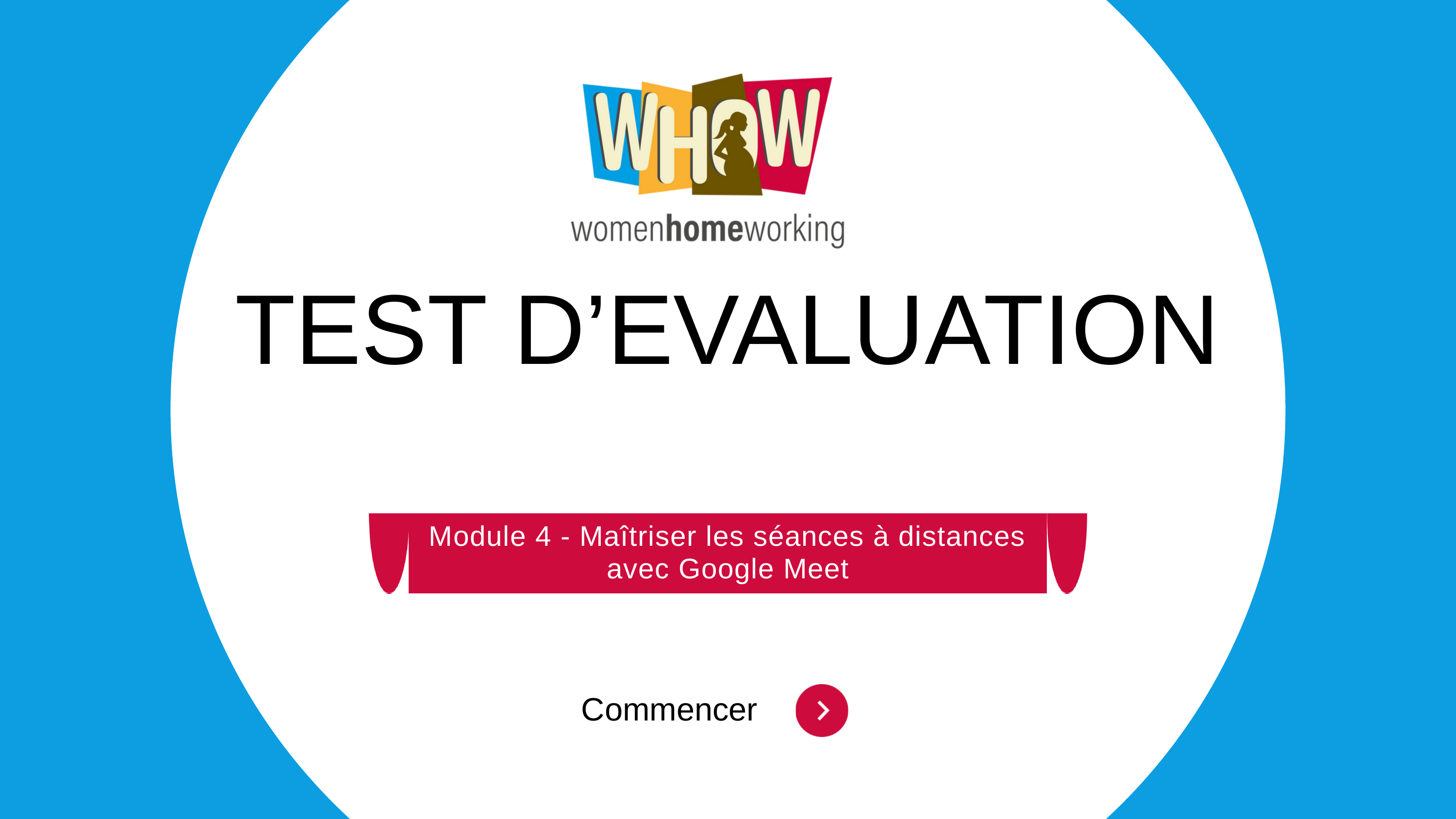

TEST D’EVALUATION

Module 4 - Maîtriser les séances à distances avec Google Meet

Commencer